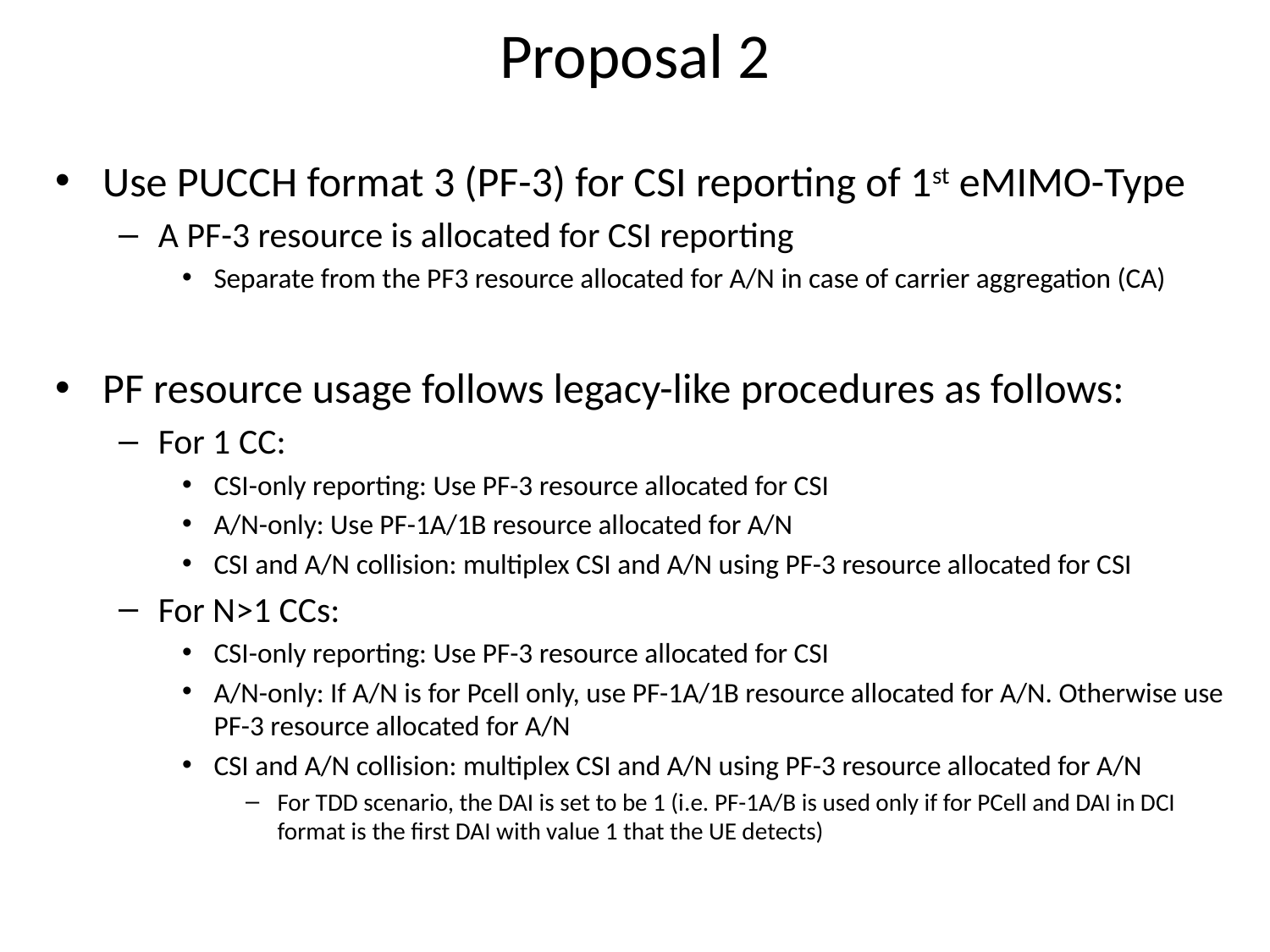

# Proposal 2
Use PUCCH format 3 (PF-3) for CSI reporting of 1st eMIMO-Type
A PF-3 resource is allocated for CSI reporting
Separate from the PF3 resource allocated for A/N in case of carrier aggregation (CA)

PF resource usage follows legacy-like procedures as follows:
For 1 CC:
CSI-only reporting: Use PF-3 resource allocated for CSI
A/N-only: Use PF-1A/1B resource allocated for A/N
CSI and A/N collision: multiplex CSI and A/N using PF-3 resource allocated for CSI
For N>1 CCs:
CSI-only reporting: Use PF-3 resource allocated for CSI
A/N-only: If A/N is for Pcell only, use PF-1A/1B resource allocated for A/N. Otherwise use PF-3 resource allocated for A/N
CSI and A/N collision: multiplex CSI and A/N using PF-3 resource allocated for A/N
For TDD scenario, the DAI is set to be 1 (i.e. PF-1A/B is used only if for PCell and DAI in DCI format is the first DAI with value 1 that the UE detects)